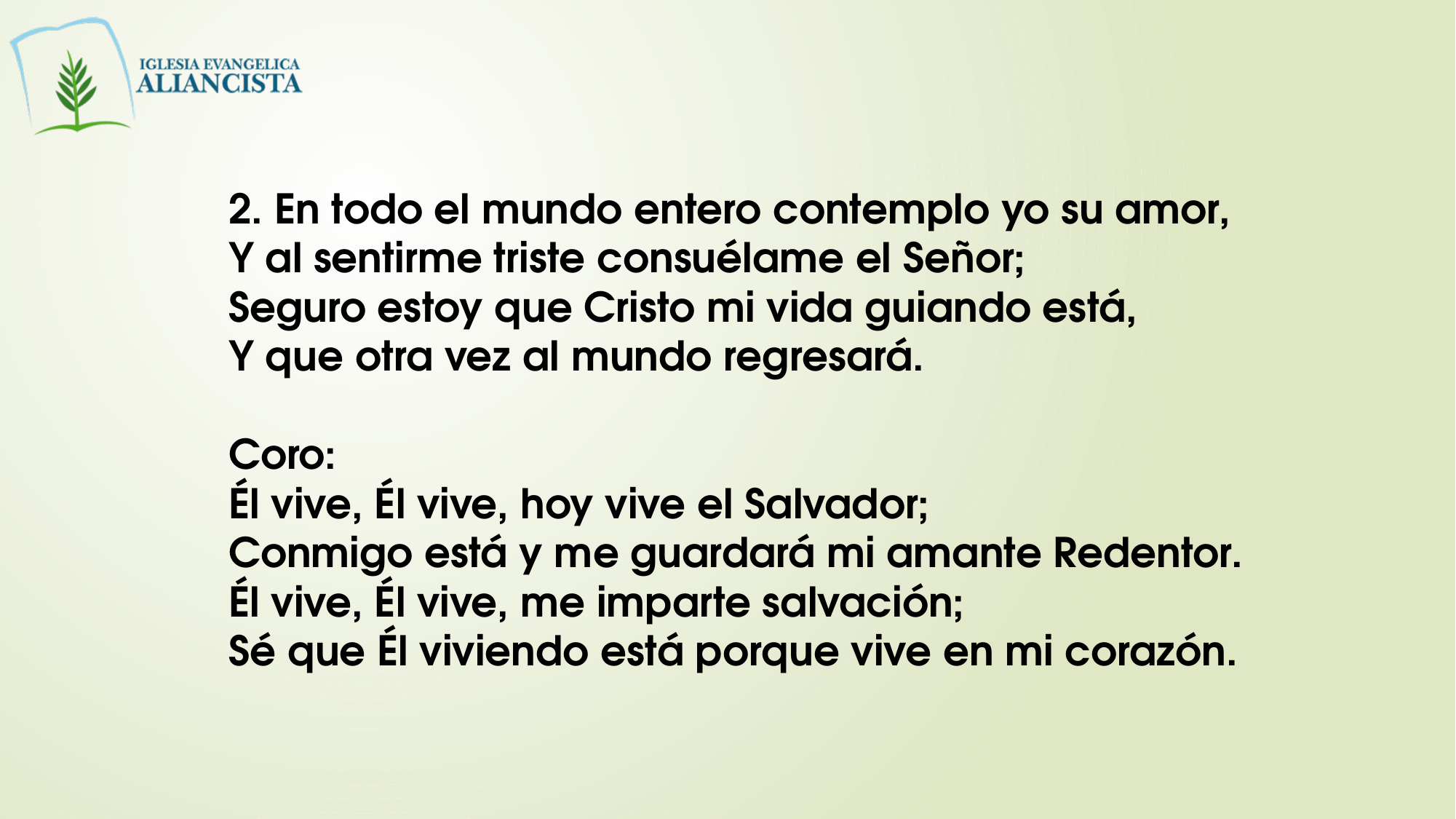

2. En todo el mundo entero contemplo yo su amor,
Y al sentirme triste consuélame el Señor;
Seguro estoy que Cristo mi vida guiando está,
Y que otra vez al mundo regresará.

Coro:
Él vive, Él vive, hoy vive el Salvador;
Conmigo está y me guardará mi amante Redentor.
Él vive, Él vive, me imparte salvación;
Sé que Él viviendo está porque vive en mi corazón.